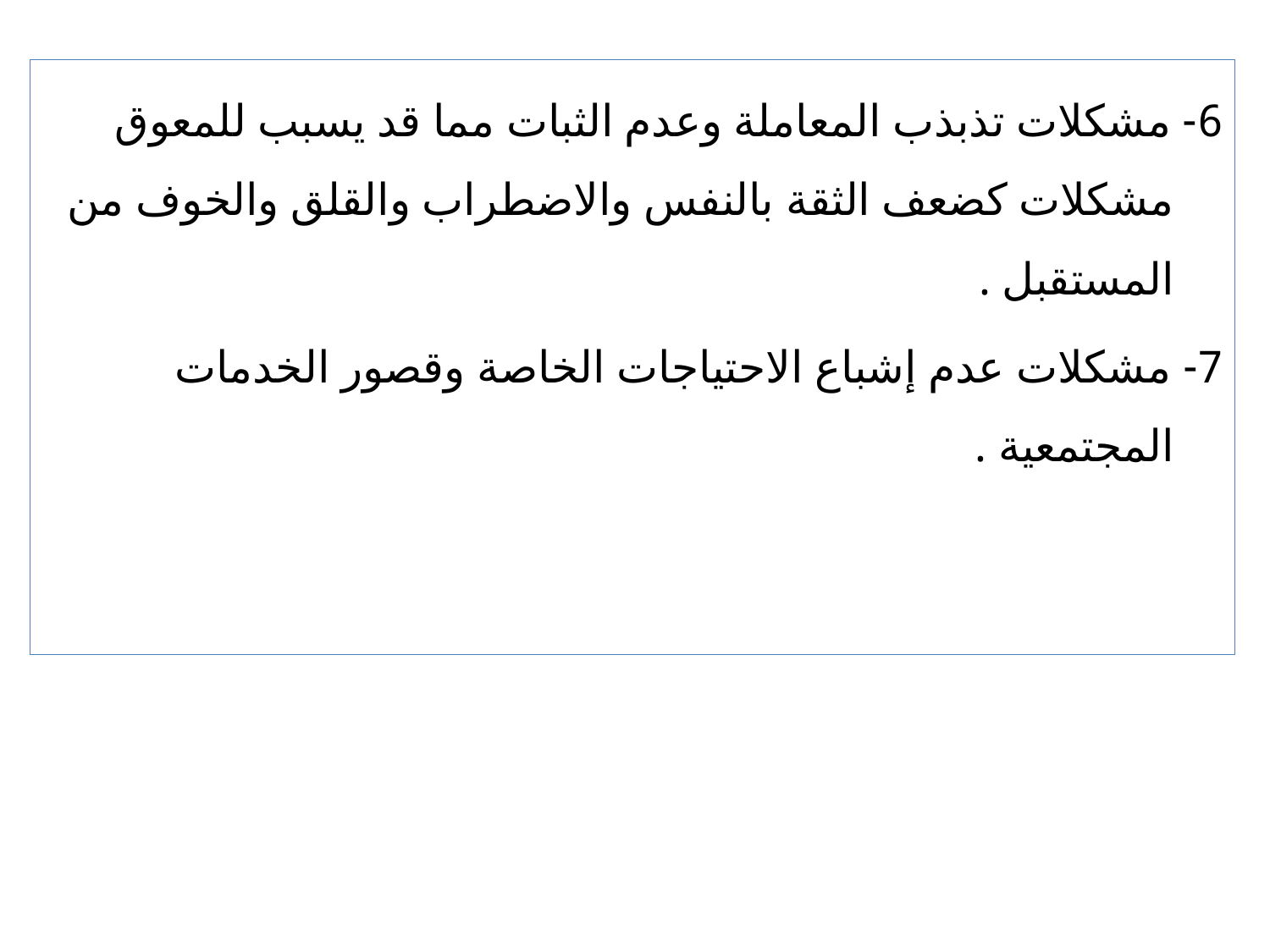

6- مشكلات تذبذب المعاملة وعدم الثبات مما قد يسبب للمعوق مشكلات كضعف الثقة بالنفس والاضطراب والقلق والخوف من المستقبل .
7- مشكلات عدم إشباع الاحتياجات الخاصة وقصور الخدمات المجتمعية .